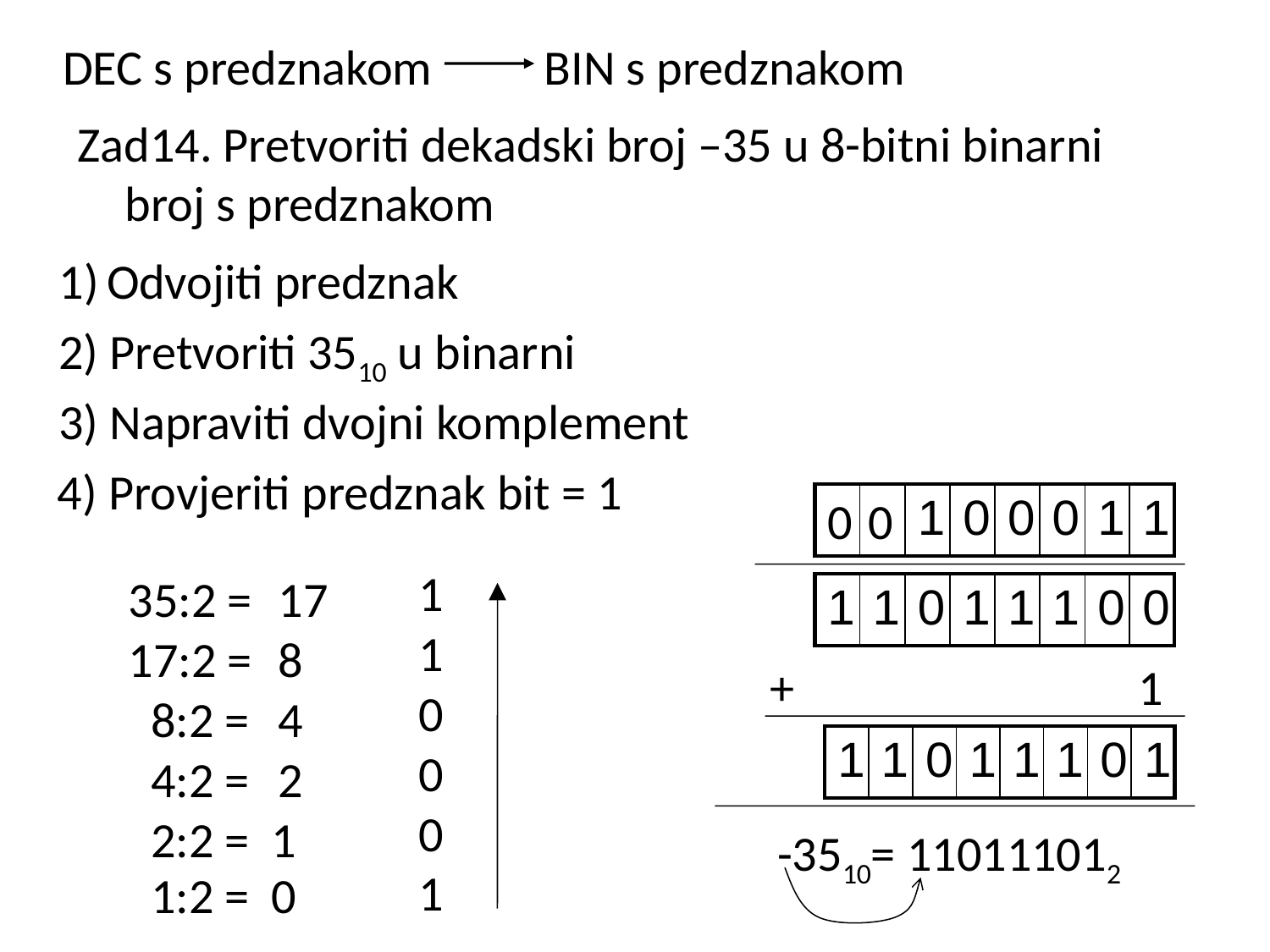

DEC s predznakom          BIN s predznakom

Zad14. Pretvoriti dekadski broj –35 u 8-bitni binarni broj s predznakom
Odvojiti predznak
2) Pretvoriti 3510 u binarni
3) Napraviti dvojni komplement
4) Provjeriti predznak bit = 1
|  |  | 1 | 0 | 0 | 0 | 1 | 1 |
| --- | --- | --- | --- | --- | --- | --- | --- |
0
0
1
35:2 =
17

| 1 | 1 | 0 | 1 | 1 | 1 | 0 | 0 |
| --- | --- | --- | --- | --- | --- | --- | --- |

1
17:2 =
8
+
 1

0
  8:2 =
4
| 1 | 1 | 0 | 1 | 1 | 1 | 0 | 1 |
| --- | --- | --- | --- | --- | --- | --- | --- |
0
2
  4:2 =
0
  2:2 =
  1

-3510= 110111012
1
  1:2 =
  0